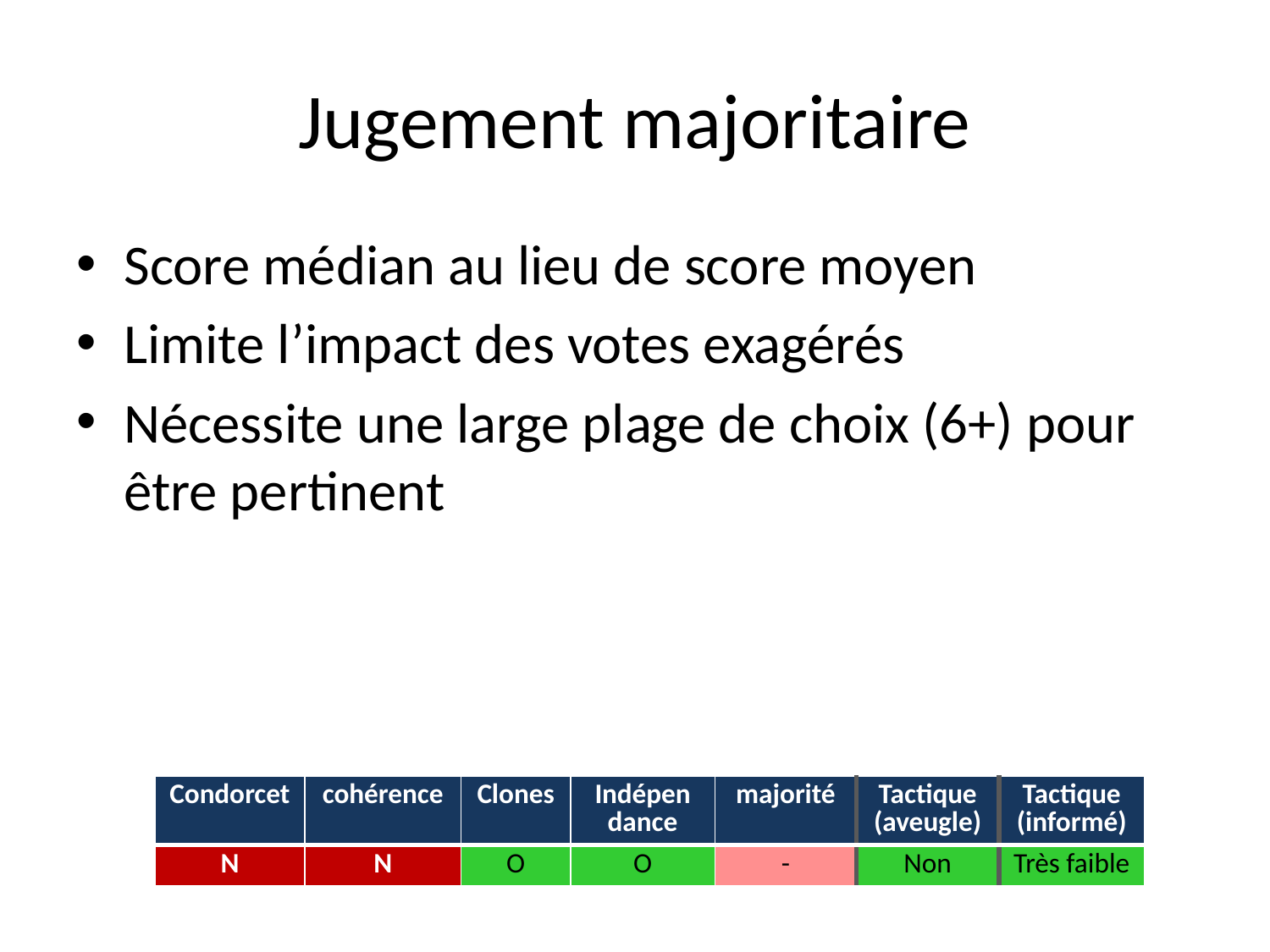

# Jugement majoritaire
Score médian au lieu de score moyen
Limite l’impact des votes exagérés
Nécessite une large plage de choix (6+) pour être pertinent

| Condorcet | cohérence | Clones | Indépen dance | majorité | Tactique (aveugle) | Tactique (informé) |
| --- | --- | --- | --- | --- | --- | --- |
| N | N | O | O | - | Non | Très faible |